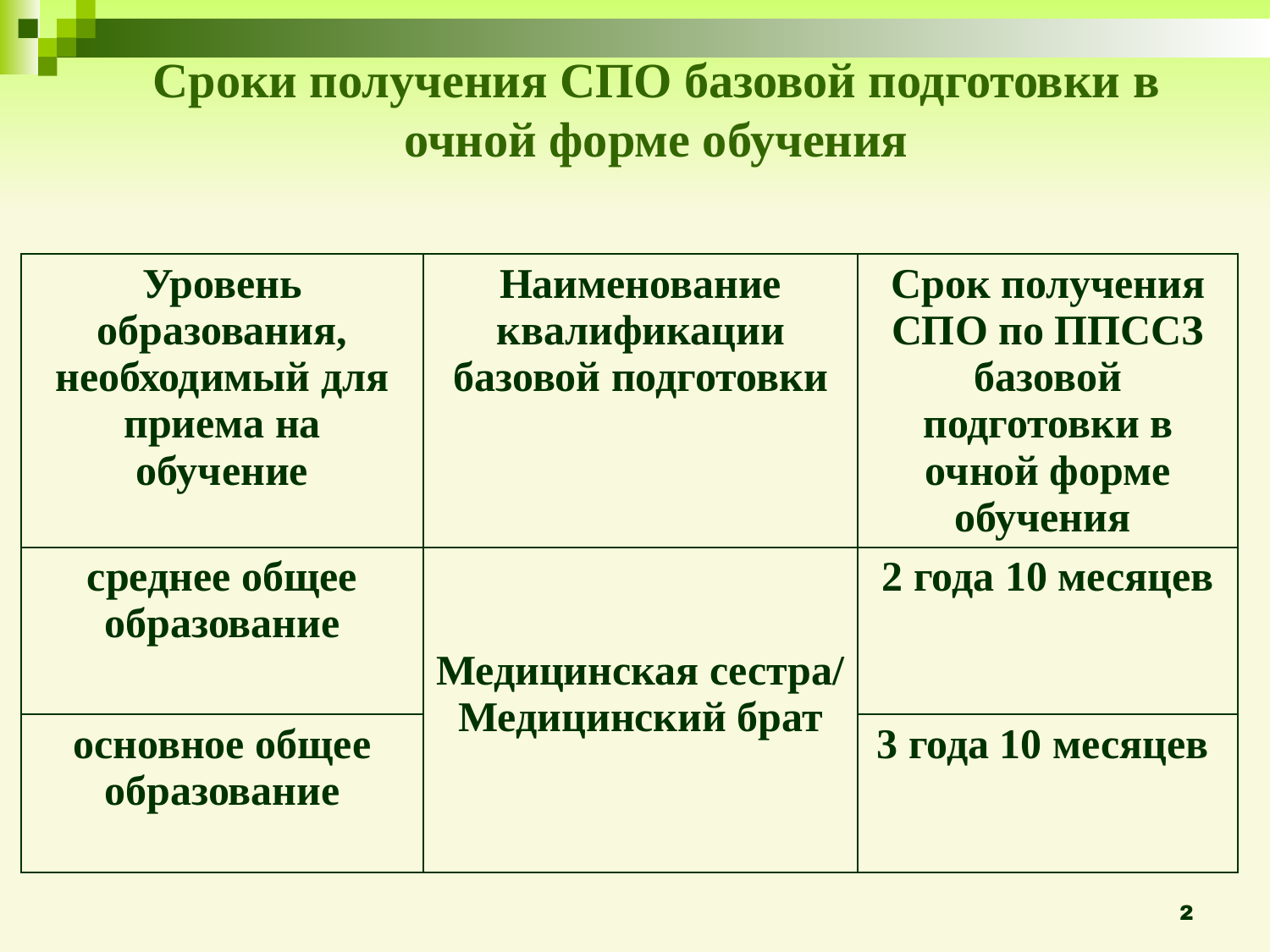

Сроки получения СПО базовой подготовки в очной форме обучения
| Уровень образования, необходимый для приема на обучение | Наименование квалификации базовой подготовки | Срок получения СПО по ППССЗ базовой подготовки в очной форме обучения |
| --- | --- | --- |
| среднее общее образование | Медицинская сестра/ Медицинский брат | 2 года 10 месяцев |
| основное общее образование |  | 3 года 10 месяцев |
2